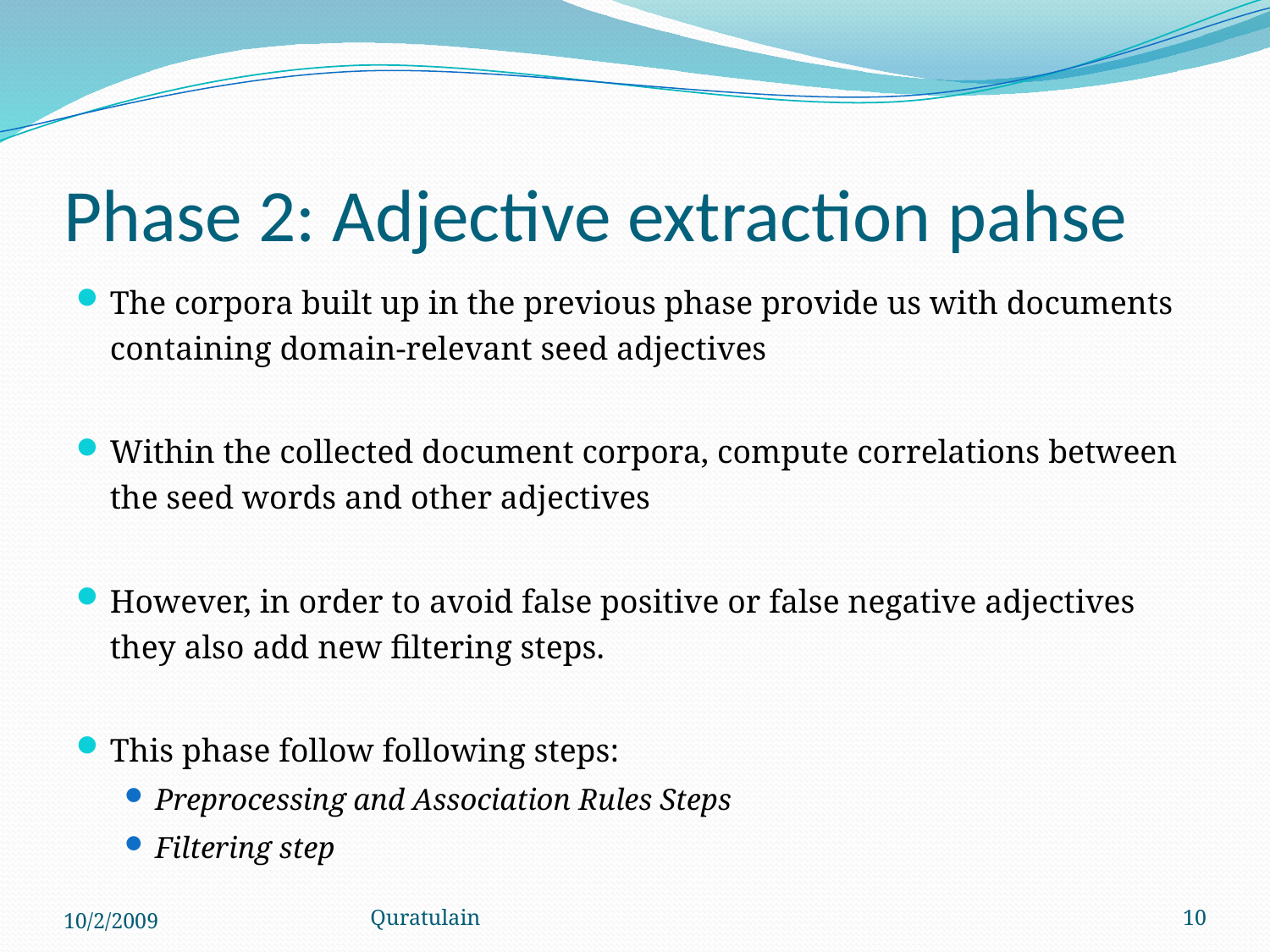

# Phase 2: Adjective extraction pahse
The corpora built up in the previous phase provide us with documents containing domain-relevant seed adjectives

Within the collected document corpora, compute correlations between the seed words and other adjectives

However, in order to avoid false positive or false negative adjectives they also add new filtering steps.

This phase follow following steps:
Preprocessing and Association Rules Steps
Filtering step
10/2/2009
Quratulain
10